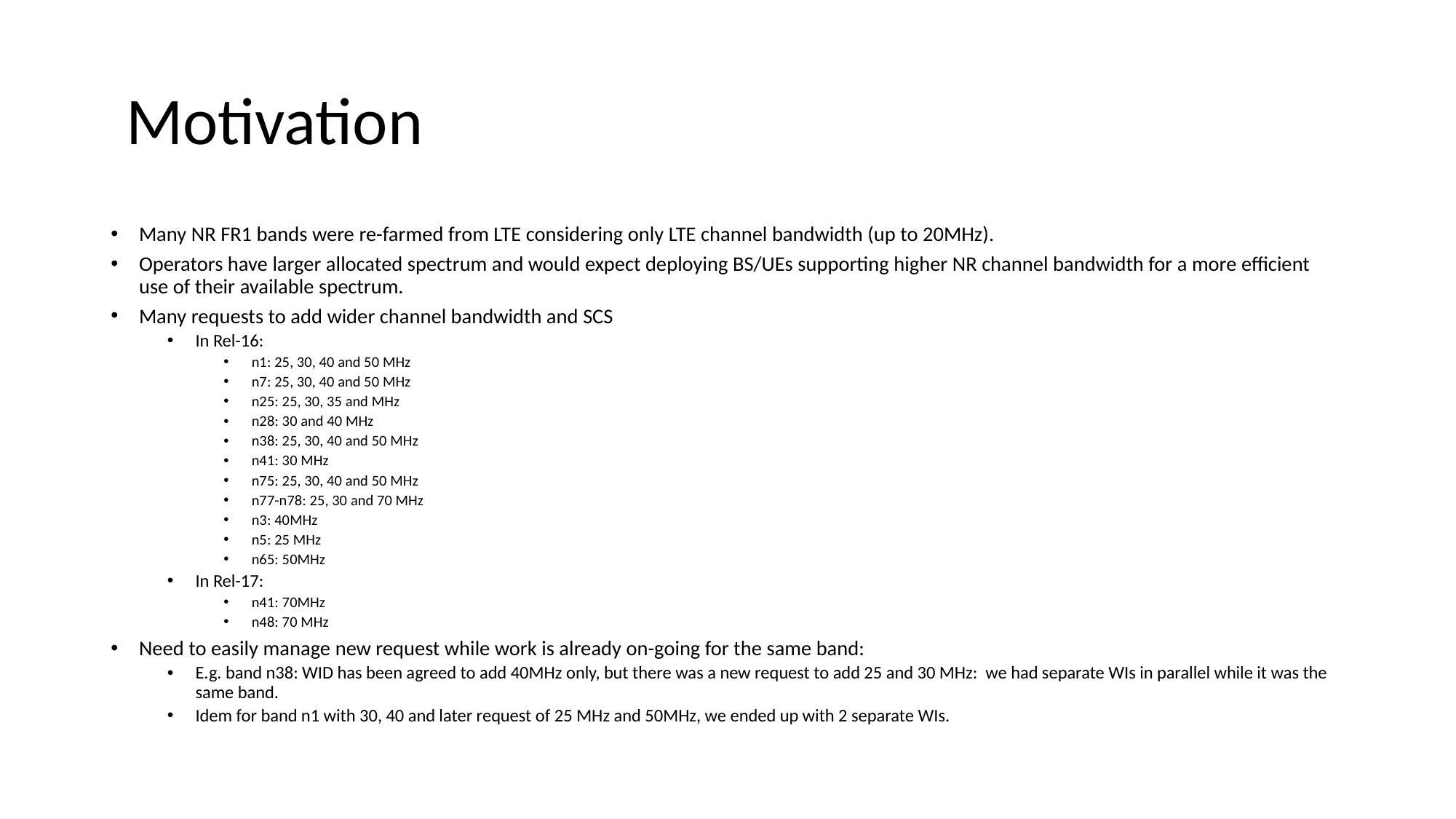

# Motivation
Many NR FR1 bands were re-farmed from LTE considering only LTE channel bandwidth (up to 20MHz).
Operators have larger allocated spectrum and would expect deploying BS/UEs supporting higher NR channel bandwidth for a more efficient use of their available spectrum.
Many requests to add wider channel bandwidth and SCS
In Rel-16:
n1: 25, 30, 40 and 50 MHz
n7: 25, 30, 40 and 50 MHz
n25: 25, 30, 35 and MHz
n28: 30 and 40 MHz
n38: 25, 30, 40 and 50 MHz
n41: 30 MHz
n75: 25, 30, 40 and 50 MHz
n77-n78: 25, 30 and 70 MHz
n3: 40MHz
n5: 25 MHz
n65: 50MHz
In Rel-17:
n41: 70MHz
n48: 70 MHz
Need to easily manage new request while work is already on-going for the same band:
E.g. band n38: WID has been agreed to add 40MHz only, but there was a new request to add 25 and 30 MHz:  we had separate WIs in parallel while it was the same band.
Idem for band n1 with 30, 40 and later request of 25 MHz and 50MHz, we ended up with 2 separate WIs.